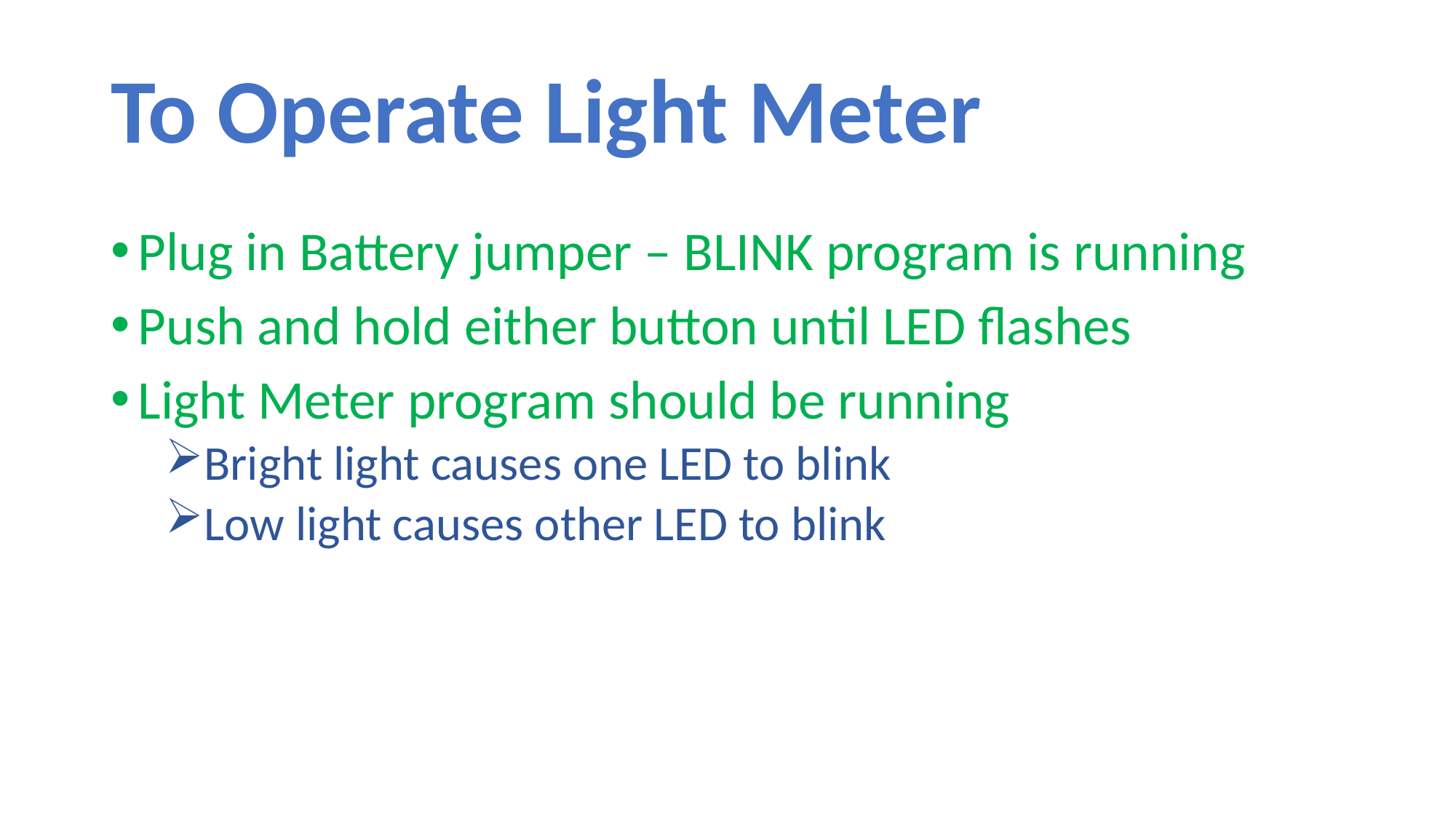

# To Operate Light Meter
Plug in Battery jumper – BLINK program is running
Push and hold either button until LED flashes
Light Meter program should be running
Bright light causes one LED to blink
Low light causes other LED to blink